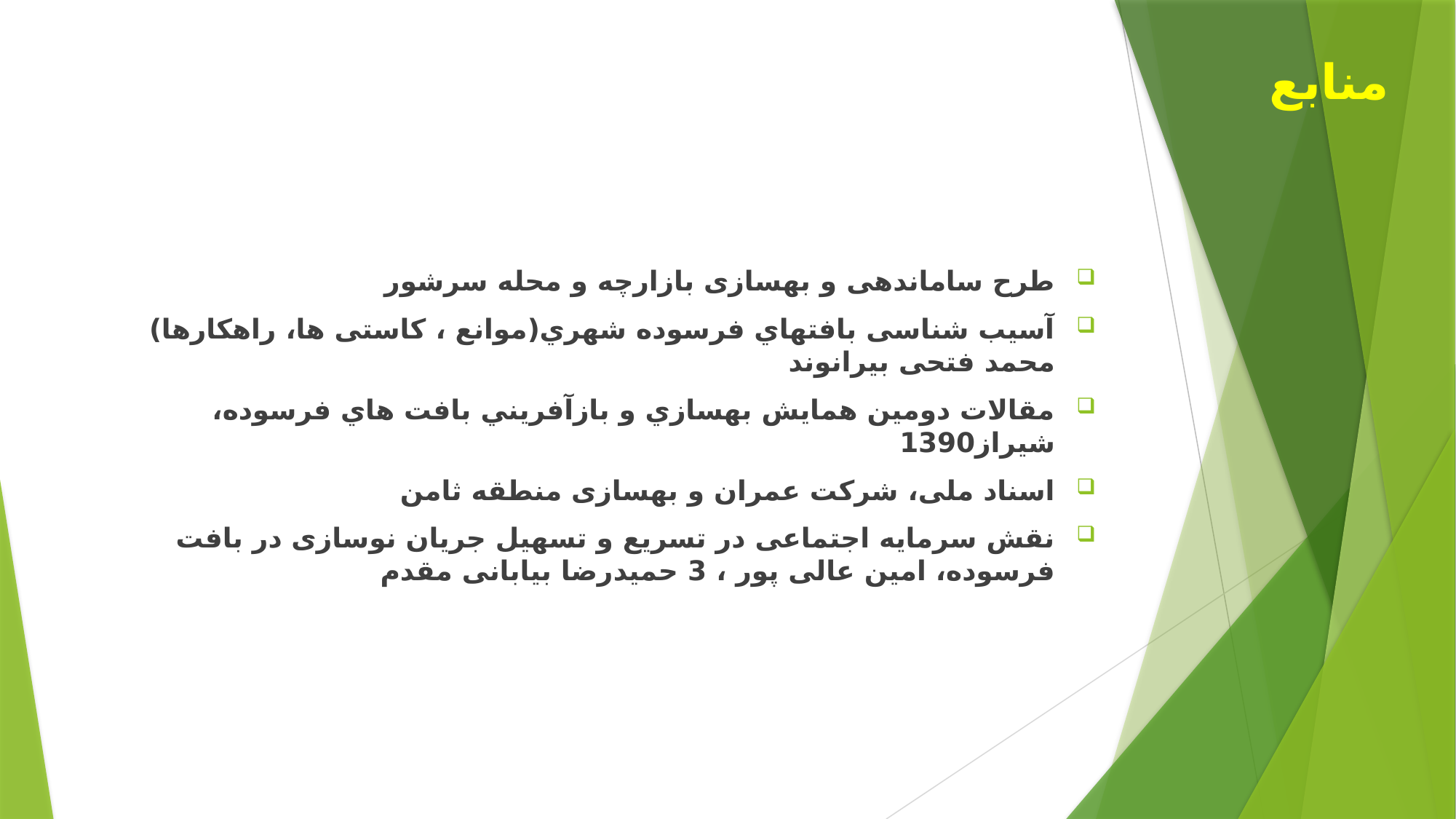

# منابع
طرح ساماندهی و بهسازی بازارچه و محله سرشور
آسیب شناسی بافتهاي فرسوده شهري(موانع ، کاستی ها، راهکارها) محمد فتحی بیرانوند
مقالات دومين همايش بهسازي و بازآفريني بافت هاي فرسوده، شيراز1390
اسناد ملی، شرکت عمران و بهسازی منطقه ثامن
نقش سرمایه اجتماعی در تسریع و تسهیل جریان نوسازی در بافت فرسوده، امین عالی پور ، 3 حمیدرضا بیابانی مقدم